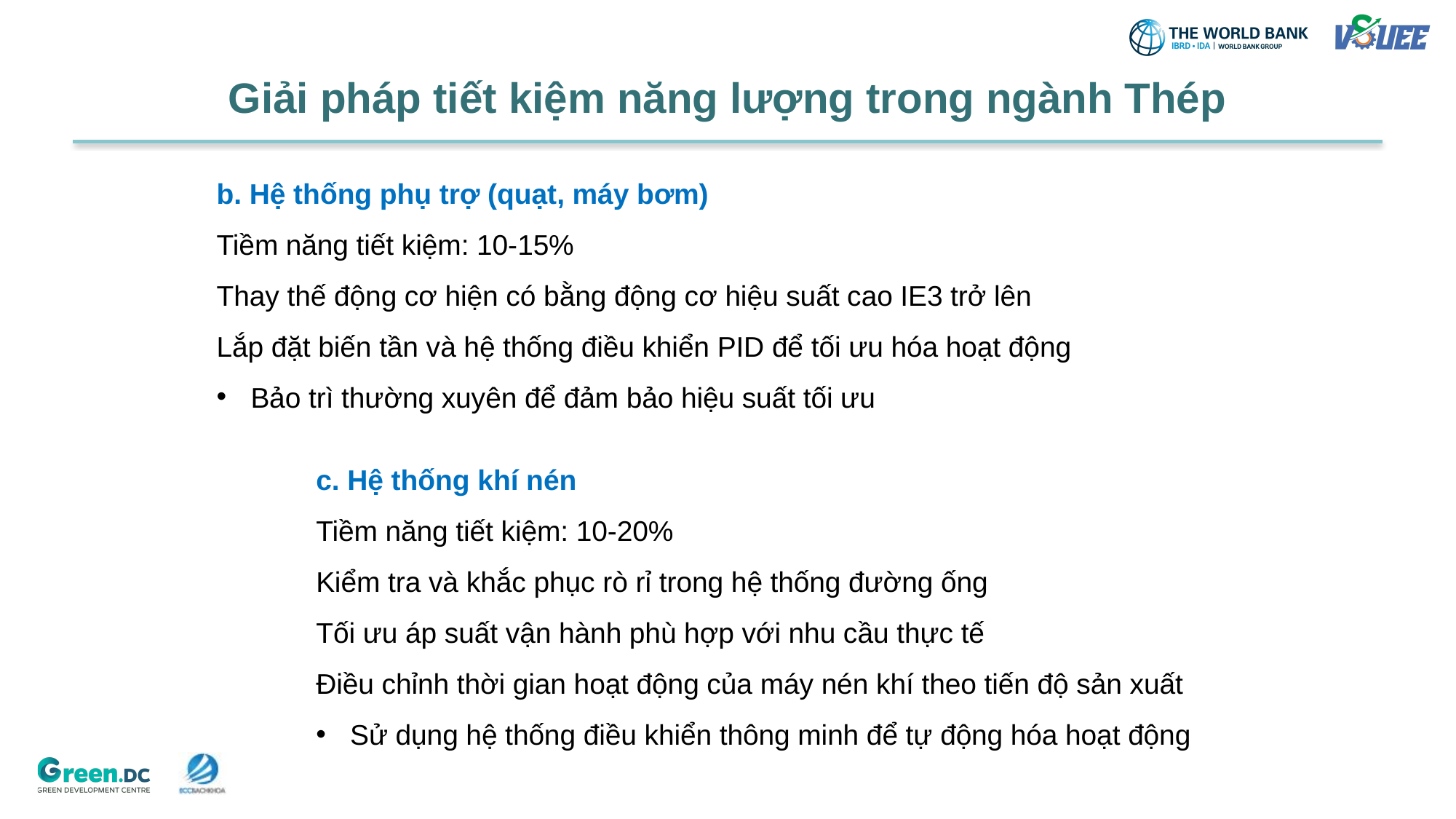

# Giải pháp tiết kiệm năng lượng trong ngành Thép

b. Hệ thống phụ trợ (quạt, máy bơm)
Tiềm năng tiết kiệm: 10-15%
Thay thế động cơ hiện có bằng động cơ hiệu suất cao IE3 trở lên
Lắp đặt biến tần và hệ thống điều khiển PID để tối ưu hóa hoạt động
Bảo trì thường xuyên để đảm bảo hiệu suất tối ưu

c. Hệ thống khí nén
Tiềm năng tiết kiệm: 10-20%
Kiểm tra và khắc phục rò rỉ trong hệ thống đường ống
Tối ưu áp suất vận hành phù hợp với nhu cầu thực tế
Điều chỉnh thời gian hoạt động của máy nén khí theo tiến độ sản xuất
Sử dụng hệ thống điều khiển thông minh để tự động hóa hoạt động